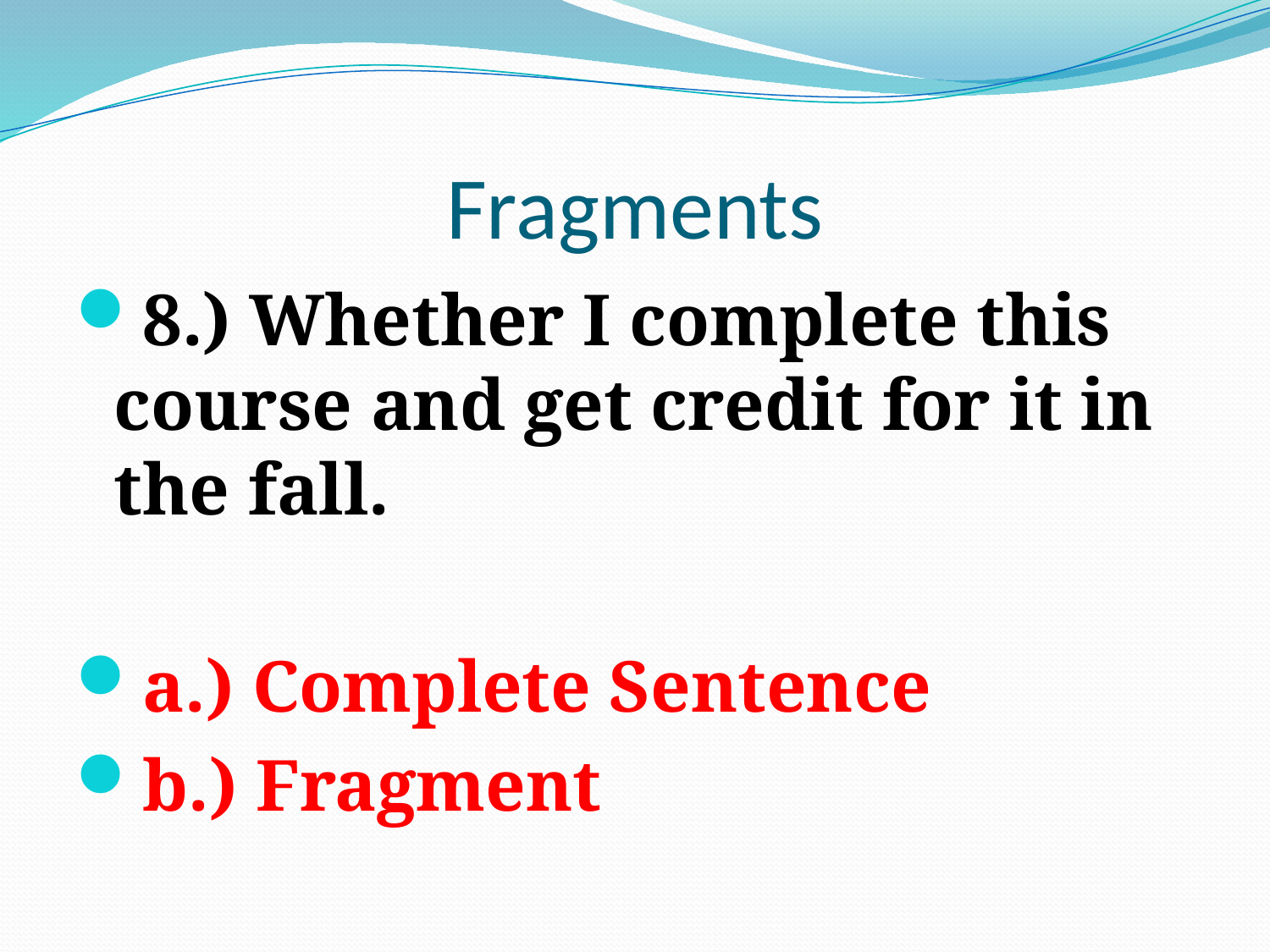

# Fragments
8.) Whether I complete this course and get credit for it in the fall.

a.) Complete Sentence
b.) Fragment